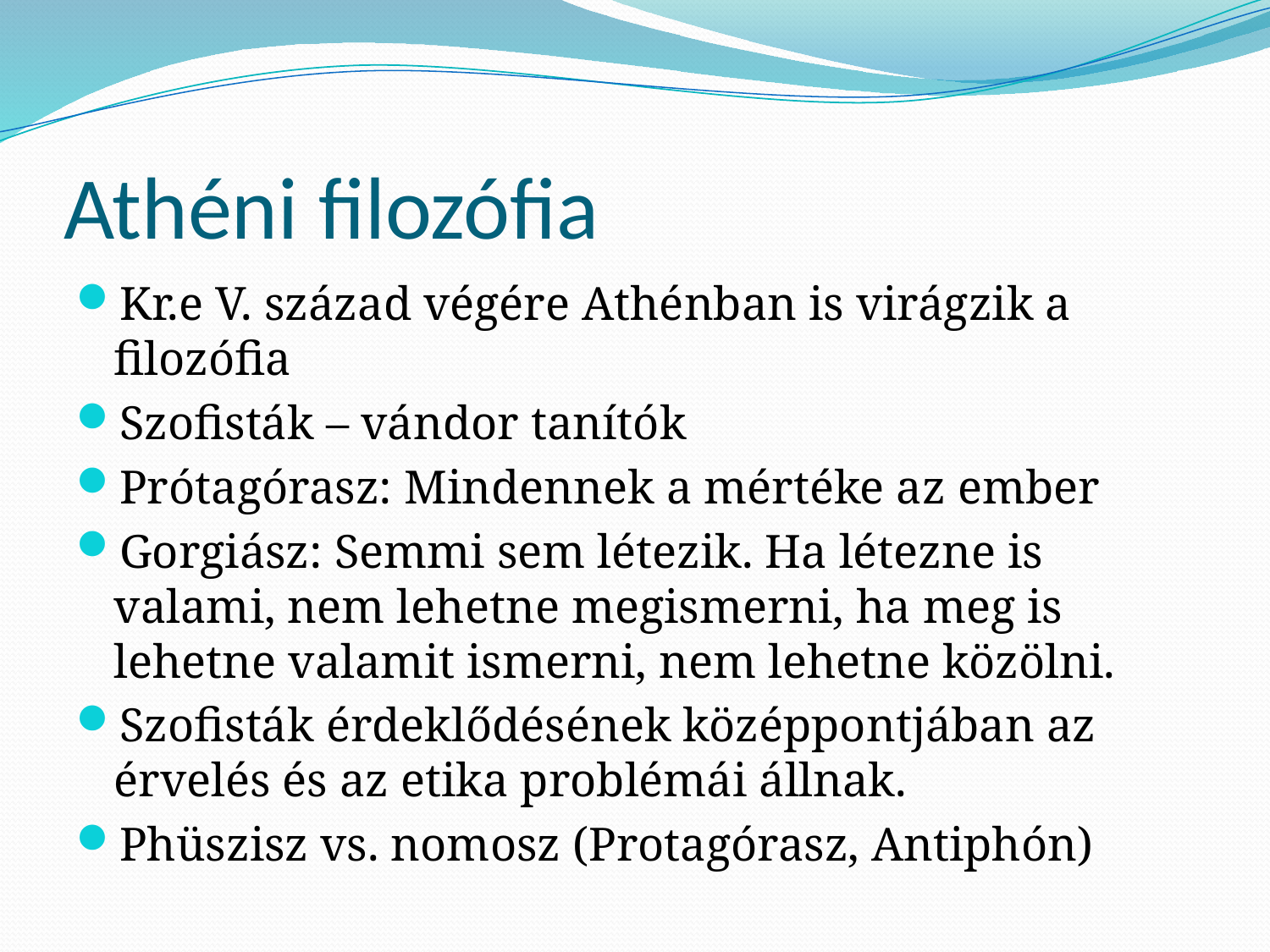

# Athéni filozófia
Kr.e V. század végére Athénban is virágzik a filozófia
Szofisták – vándor tanítók
Prótagórasz: Mindennek a mértéke az ember
Gorgiász: Semmi sem létezik. Ha létezne is valami, nem lehetne megismerni, ha meg is lehetne valamit ismerni, nem lehetne közölni.
Szofisták érdeklődésének középpontjában az érvelés és az etika problémái állnak.
Phüszisz vs. nomosz (Protagórasz, Antiphón)